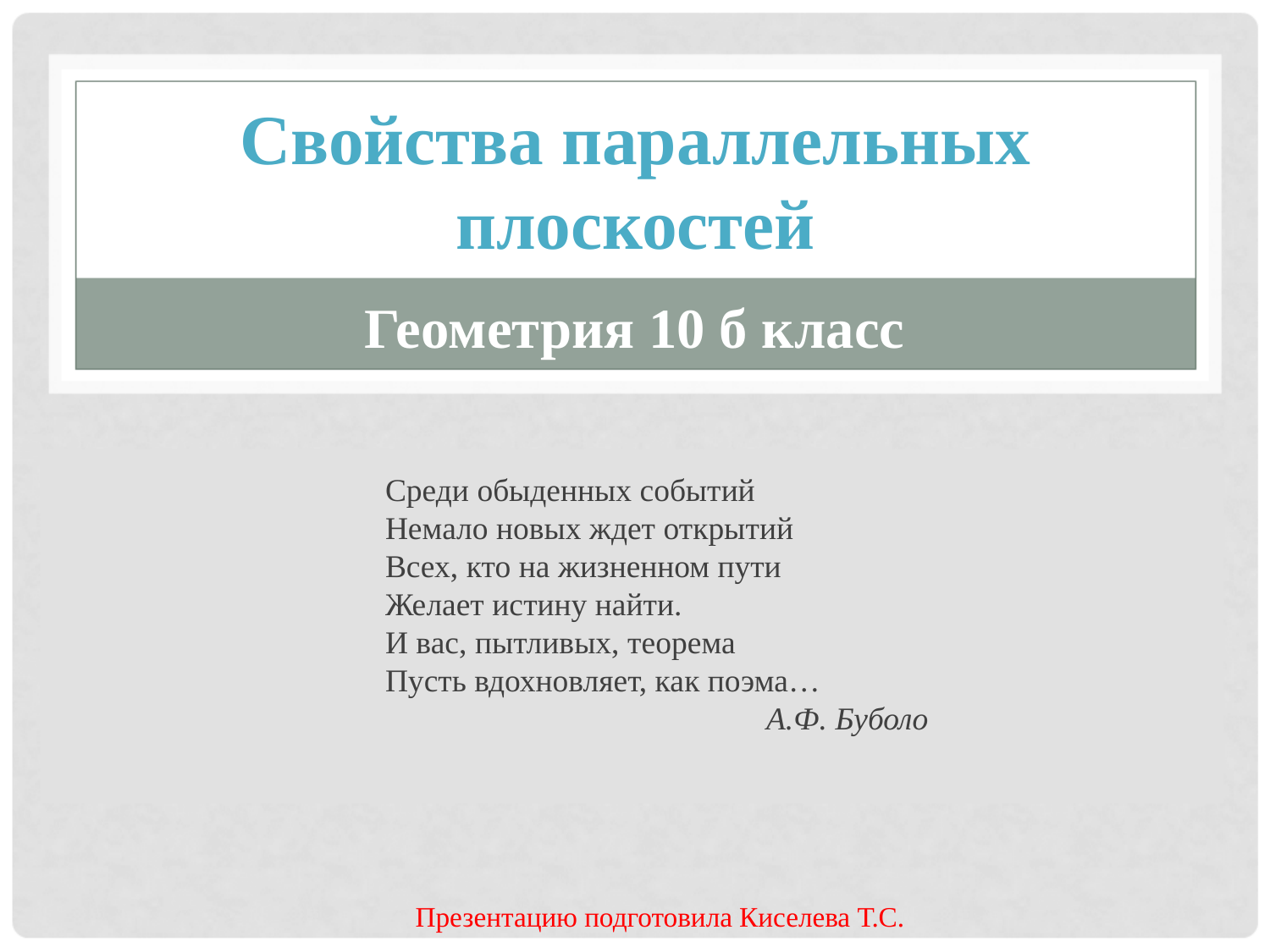

# Свойства параллельных плоскостей
Геометрия 10 б класс
Среди обыденных событий
Немало новых ждет открытий
Всех, кто на жизненном пути
Желает истину найти.
И вас, пытливых, теорема
Пусть вдохновляет, как поэма…
			А.Ф. Буболо
Презентацию подготовила Киселева Т.С.